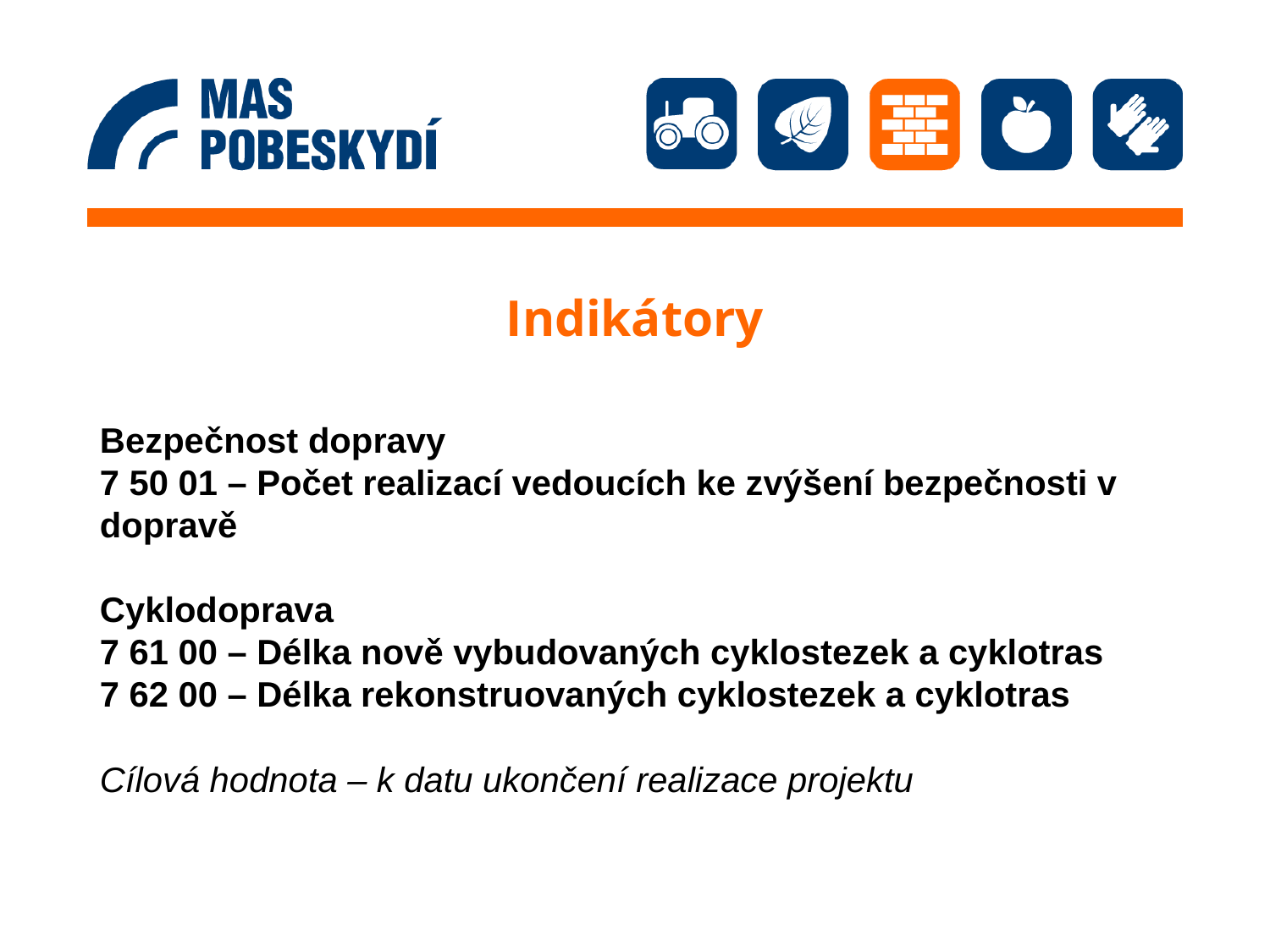

# Indikátory
Bezpečnost dopravy
7 50 01 – Počet realizací vedoucích ke zvýšení bezpečnosti v dopravě

Cyklodoprava
7 61 00 – Délka nově vybudovaných cyklostezek a cyklotras
7 62 00 – Délka rekonstruovaných cyklostezek a cyklotras

Cílová hodnota – k datu ukončení realizace projektu